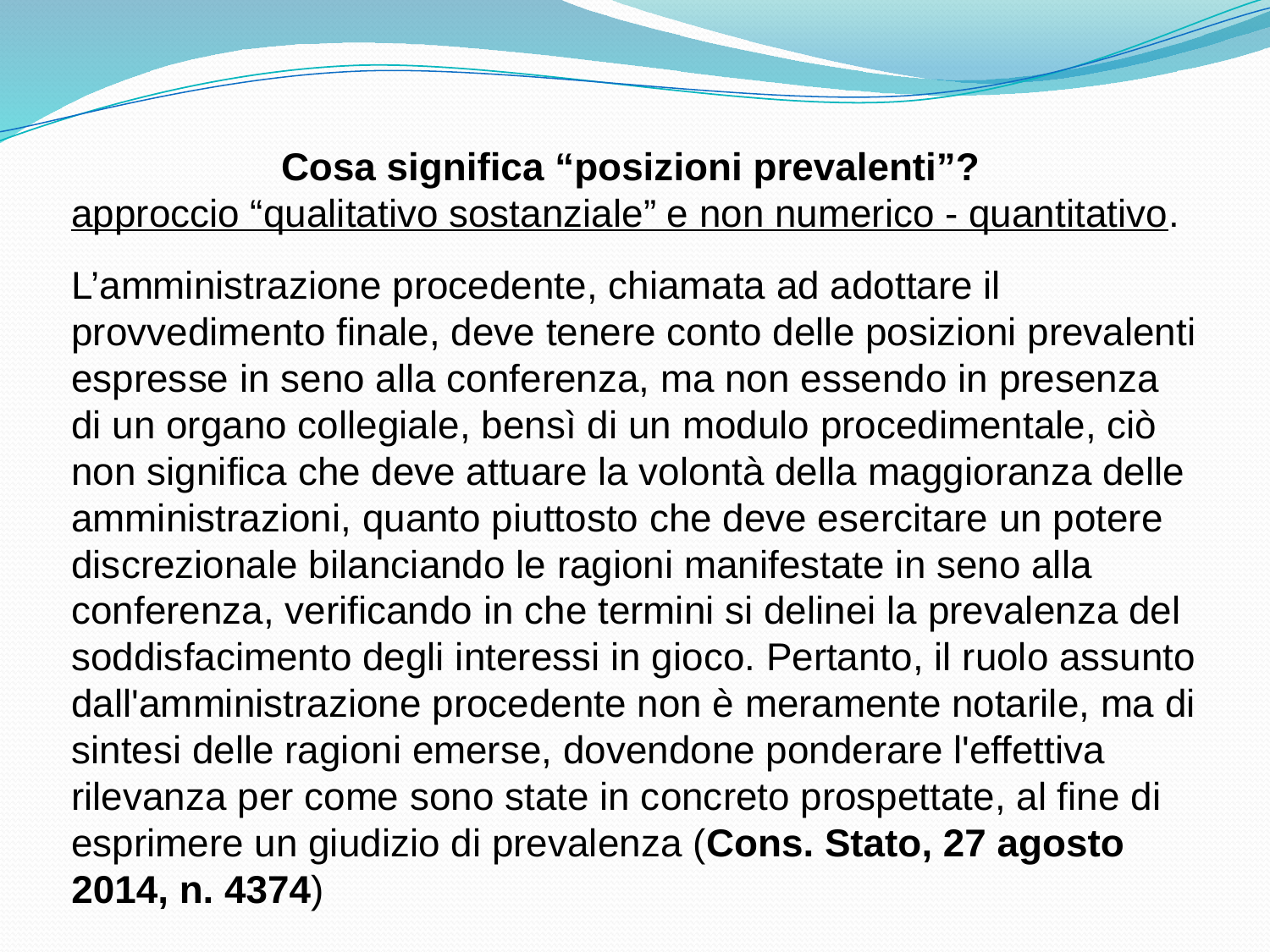

Cosa significa “posizioni prevalenti”?
approccio “qualitativo sostanziale” e non numerico - quantitativo.

L’amministrazione procedente, chiamata ad adottare il provvedimento finale, deve tenere conto delle posizioni prevalenti espresse in seno alla conferenza, ma non essendo in presenza di un organo collegiale, bensì di un modulo procedimentale, ciò non significa che deve attuare la volontà della maggioranza delle amministrazioni, quanto piuttosto che deve esercitare un potere discrezionale bilanciando le ragioni manifestate in seno alla conferenza, verificando in che termini si delinei la prevalenza del soddisfacimento degli interessi in gioco. Pertanto, il ruolo assunto dall'amministrazione procedente non è meramente notarile, ma di sintesi delle ragioni emerse, dovendone ponderare l'effettiva rilevanza per come sono state in concreto prospettate, al fine di esprimere un giudizio di prevalenza (Cons. Stato, 27 agosto 2014, n. 4374)